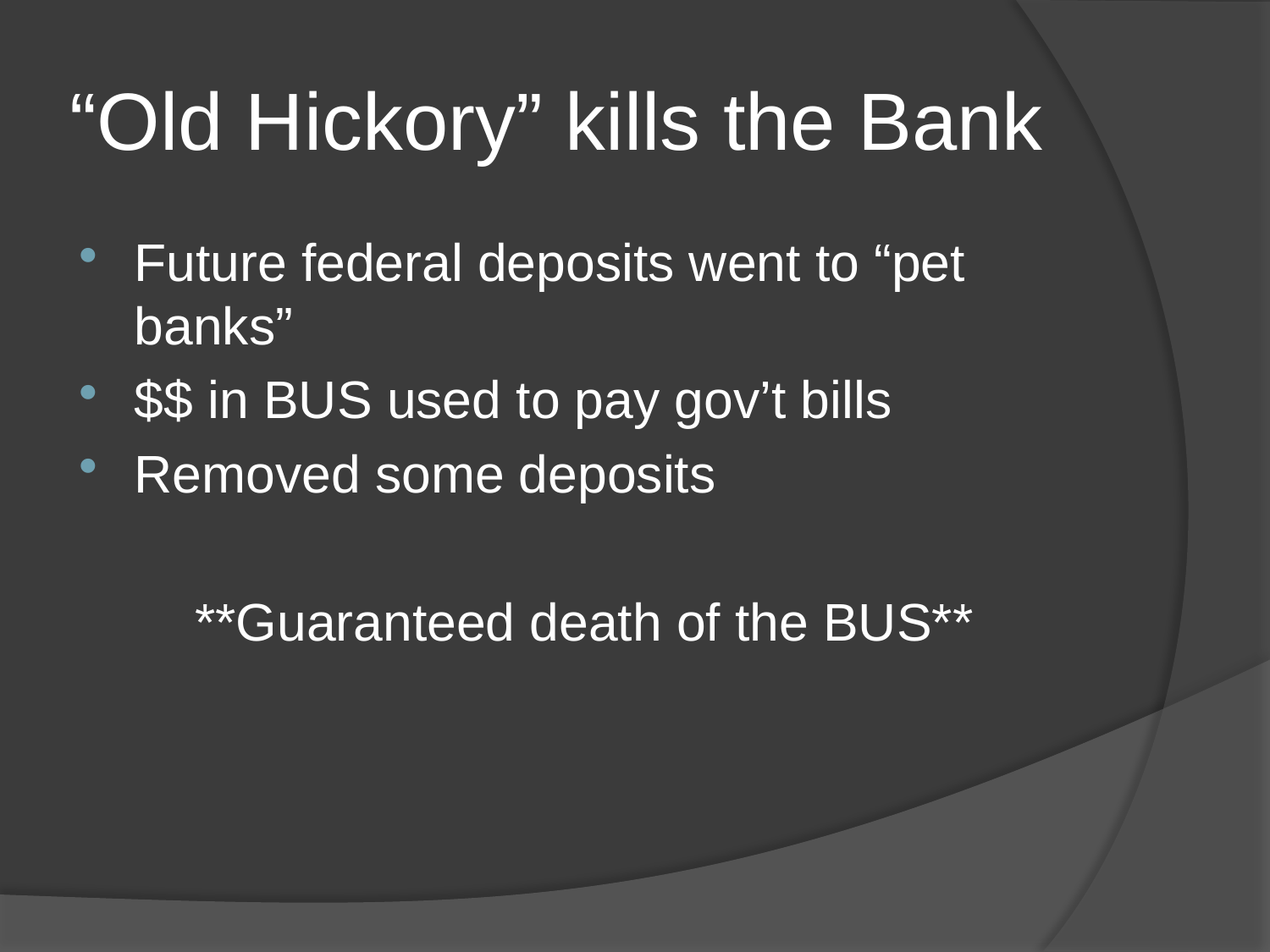

# “Old Hickory” kills the Bank
Future federal deposits went to “pet banks”
$$ in BUS used to pay gov’t bills
Removed some deposits

**Guaranteed death of the BUS**